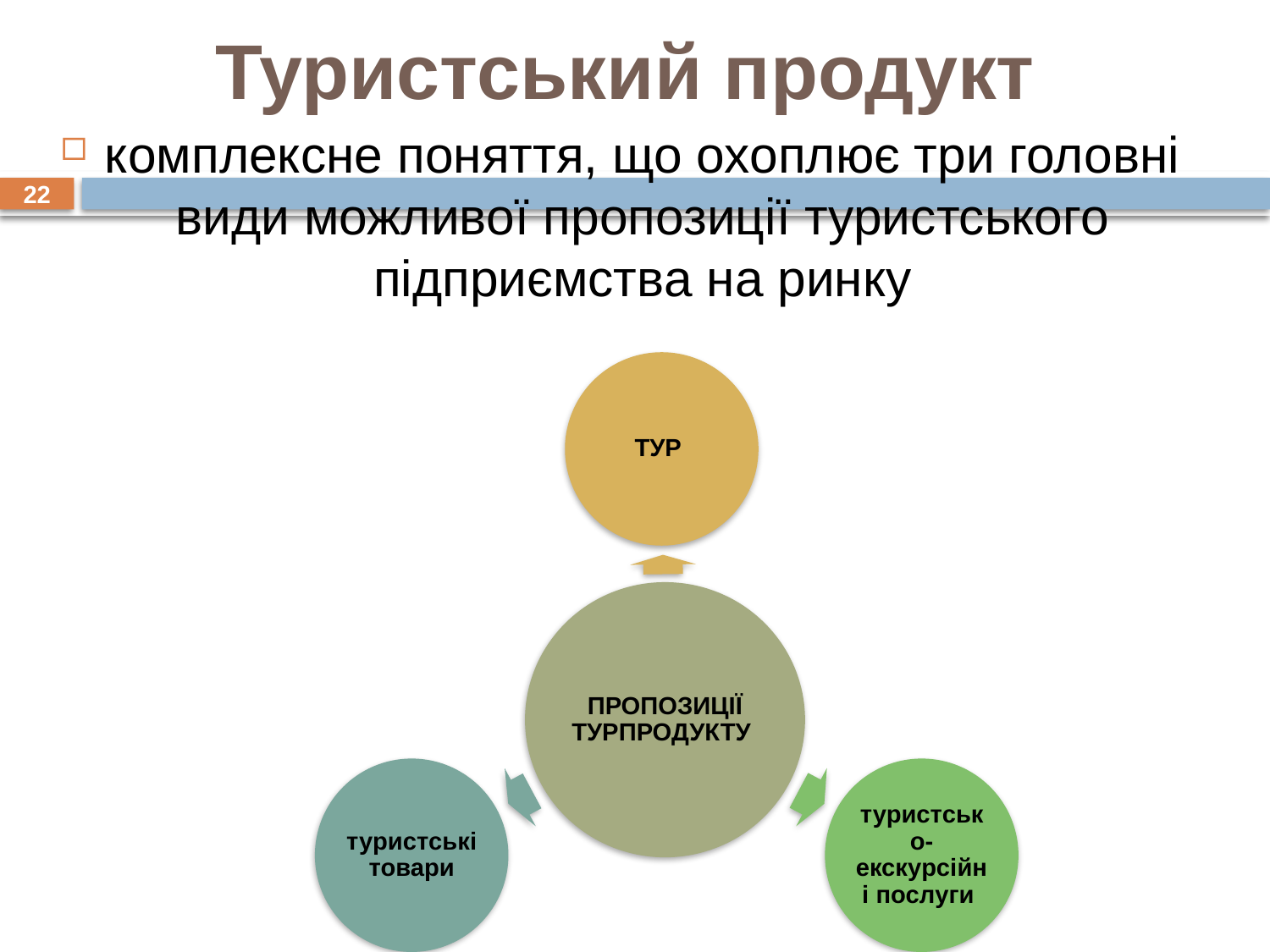

# Туристський продукт
комплексне поняття, що охоплює три головні види можливої пропозиції туристського підприємства на ринку

22
ПРОПОЗИЦІЇ ТУРПРОДУКТУ

ТУР

туристсько-екскурсійні послуги

туристські товари